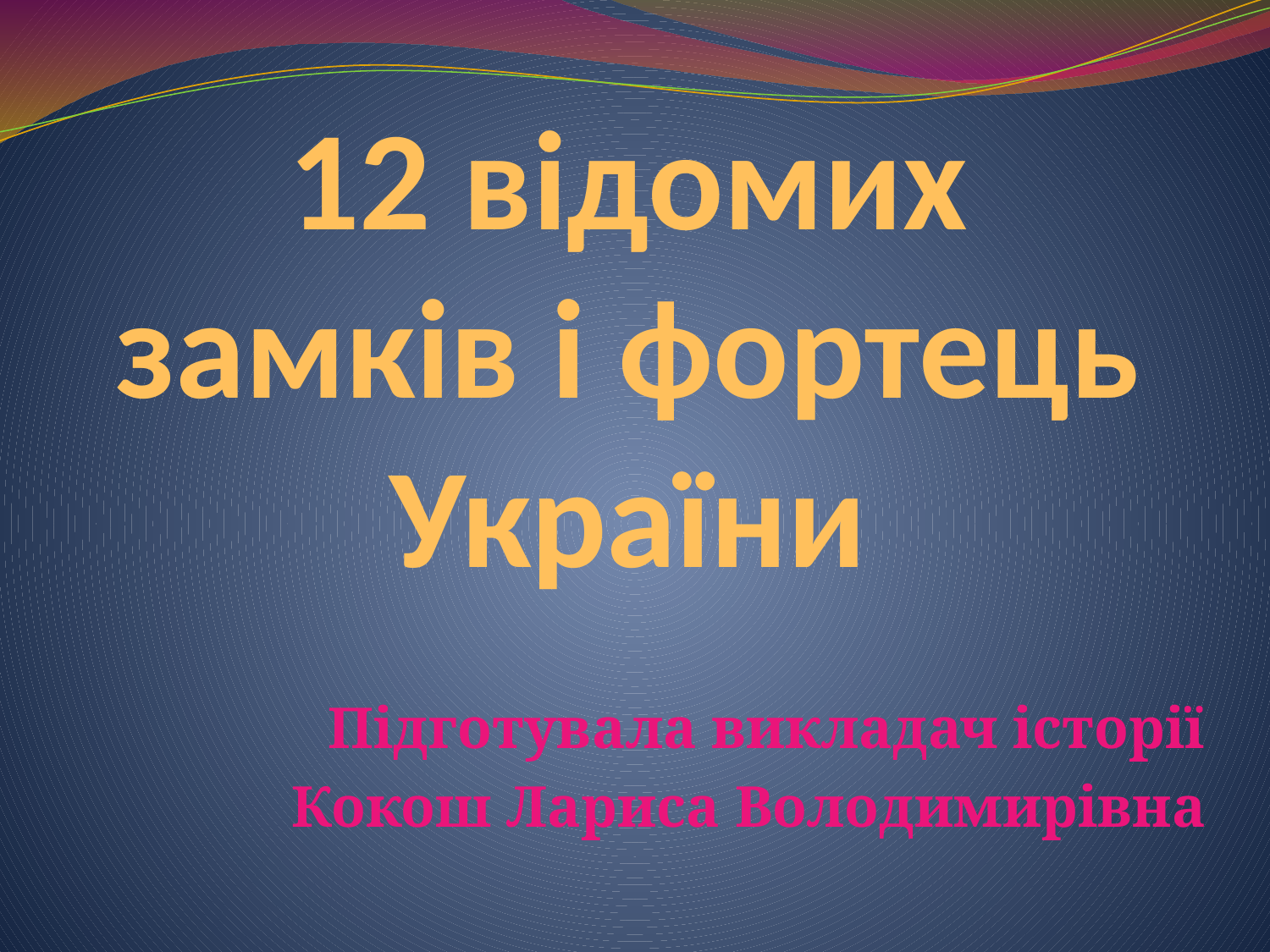

# 12 відомих замків і фортець України
Підготувала викладач історії
Кокош Лариса Володимирівна